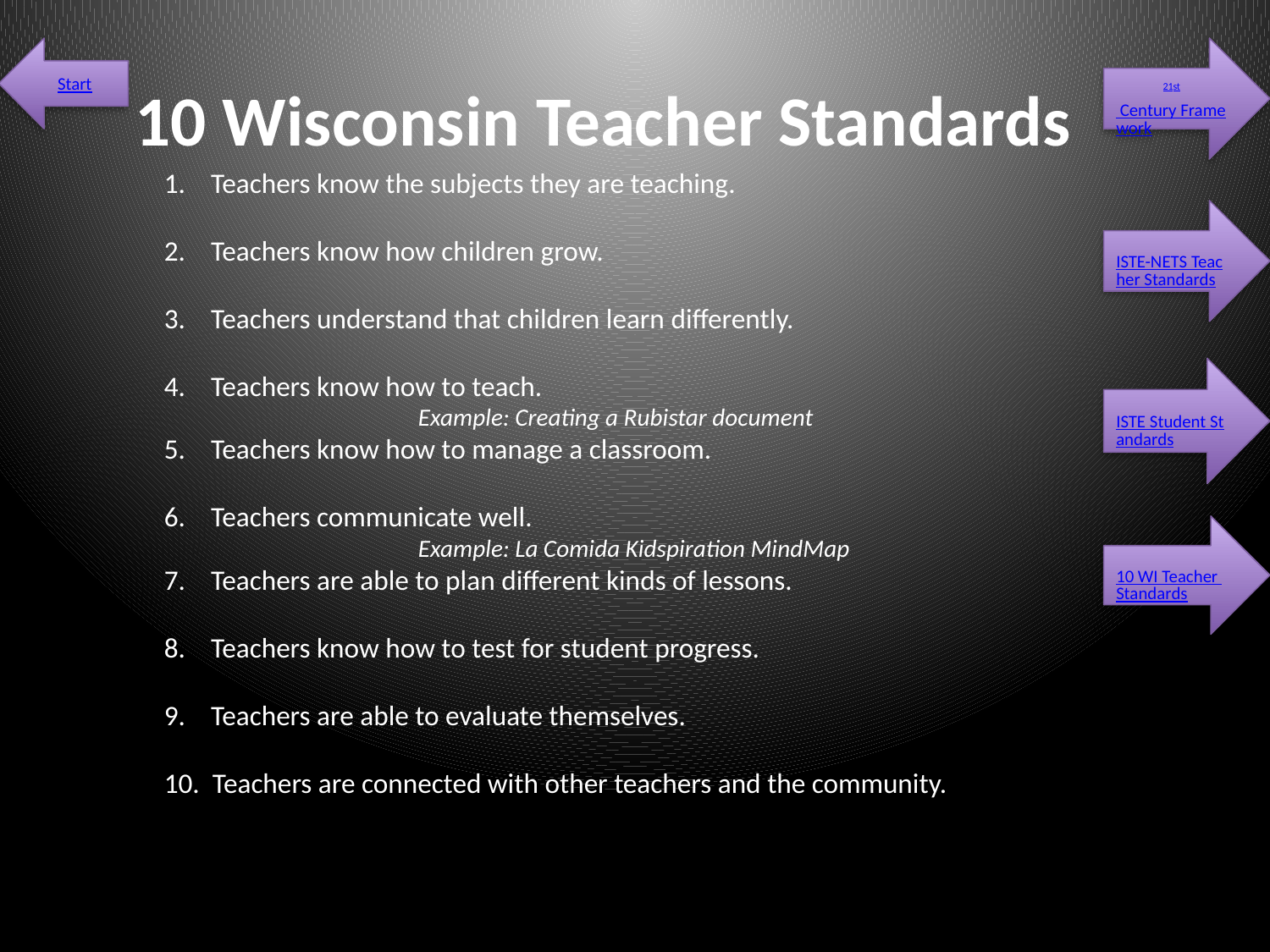

Start
# 10 Wisconsin Teacher Standards
21st Century Framework
1.    Teachers know the subjects they are teaching.

2.    Teachers know how children grow.

3.    Teachers understand that children learn differently.

4.    Teachers know how to teach.
		Example: Creating a Rubistar document
5.    Teachers know how to manage a classroom.

6.    Teachers communicate well.
		Example: La Comida Kidspiration MindMap
7.    Teachers are able to plan different kinds of lessons.

8.    Teachers know how to test for student progress.

9.    Teachers are able to evaluate themselves.

10.  Teachers are connected with other teachers and the community.
ISTE-NETS Teacher Standards
ISTE Student Standards
10 WI Teacher Standards